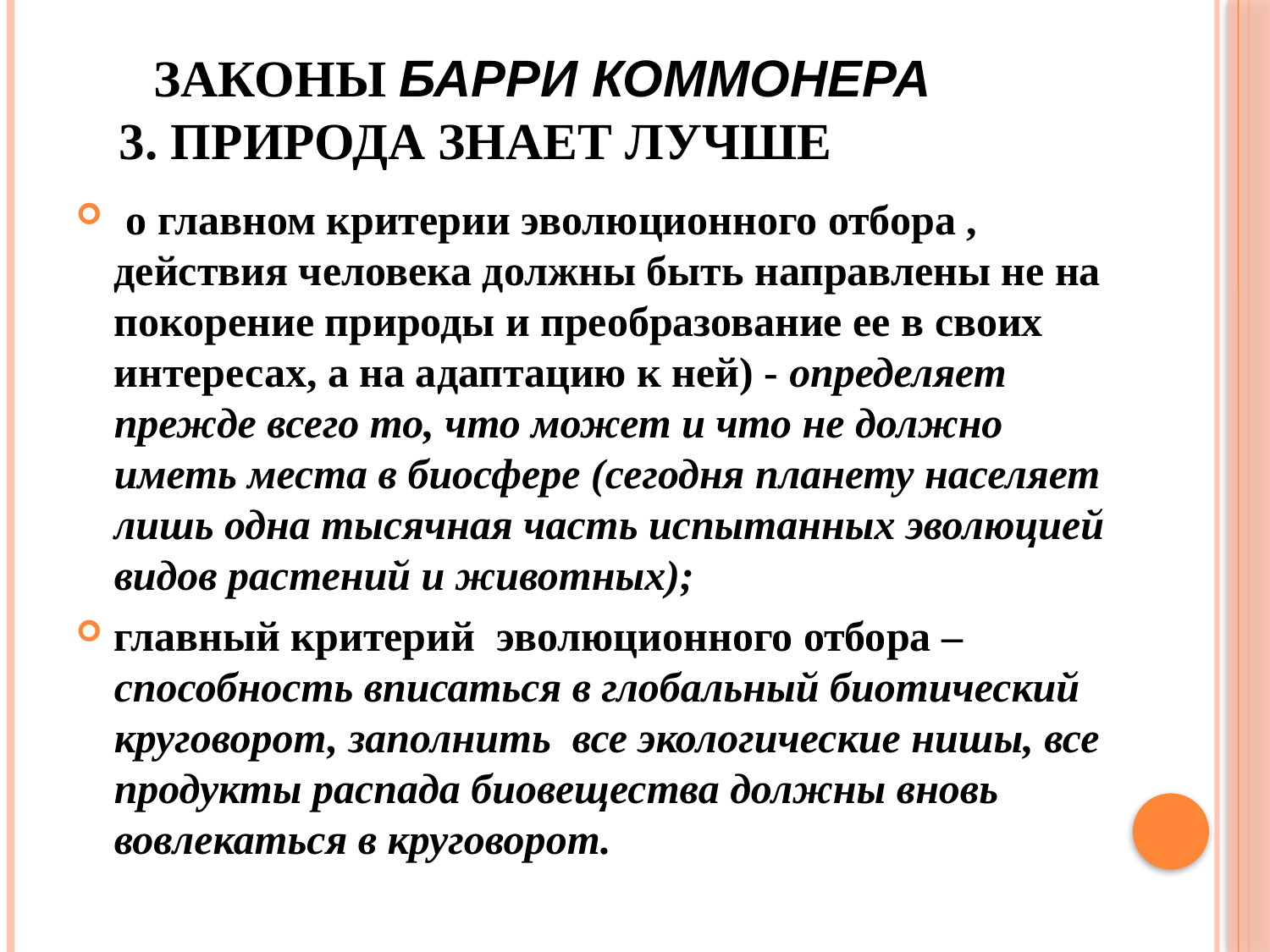

# Законы Барри Коммонера 3. Природа знает лучше
 о главном критерии эволюционного отбора , действия человека должны быть направлены не на покорение природы и преобразование ее в своих интересах, а на адаптацию к ней) - определяет прежде всего то, что может и что не должно иметь места в биосфере (сегодня планету населяет лишь одна тысячная часть испытанных эволюцией видов растений и животных);
главный критерий  эволюционного отбора –  способность вписаться в глобальный биотический круговорот, заполнить  все экологические нишы, все продукты распада биовещества должны вновь вовлекаться в круговорот.